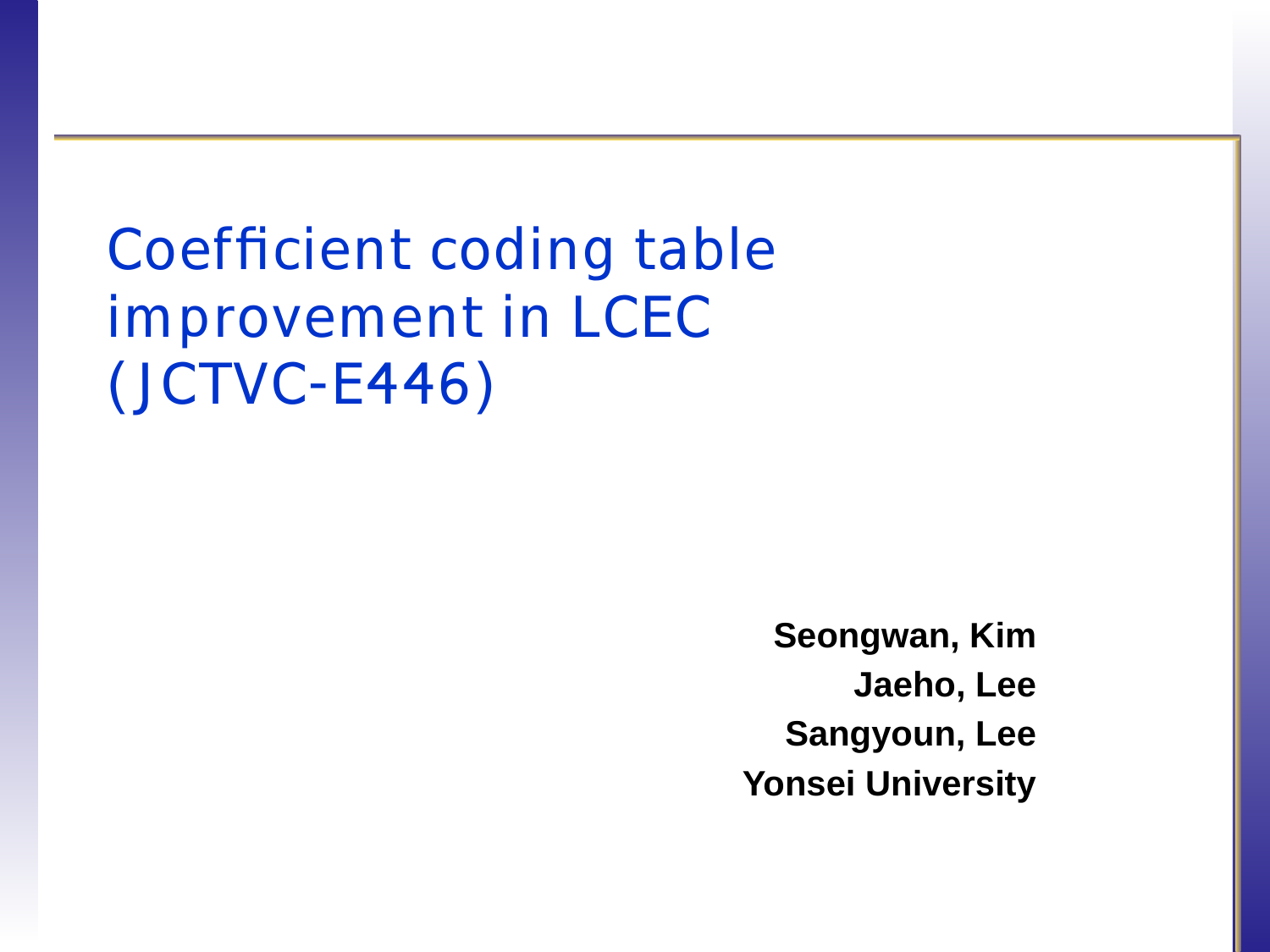

# Coefficient coding table improvement in LCEC (JCTVC-E446)
Seongwan, Kim
Jaeho, Lee
Sangyoun, Lee
Yonsei University